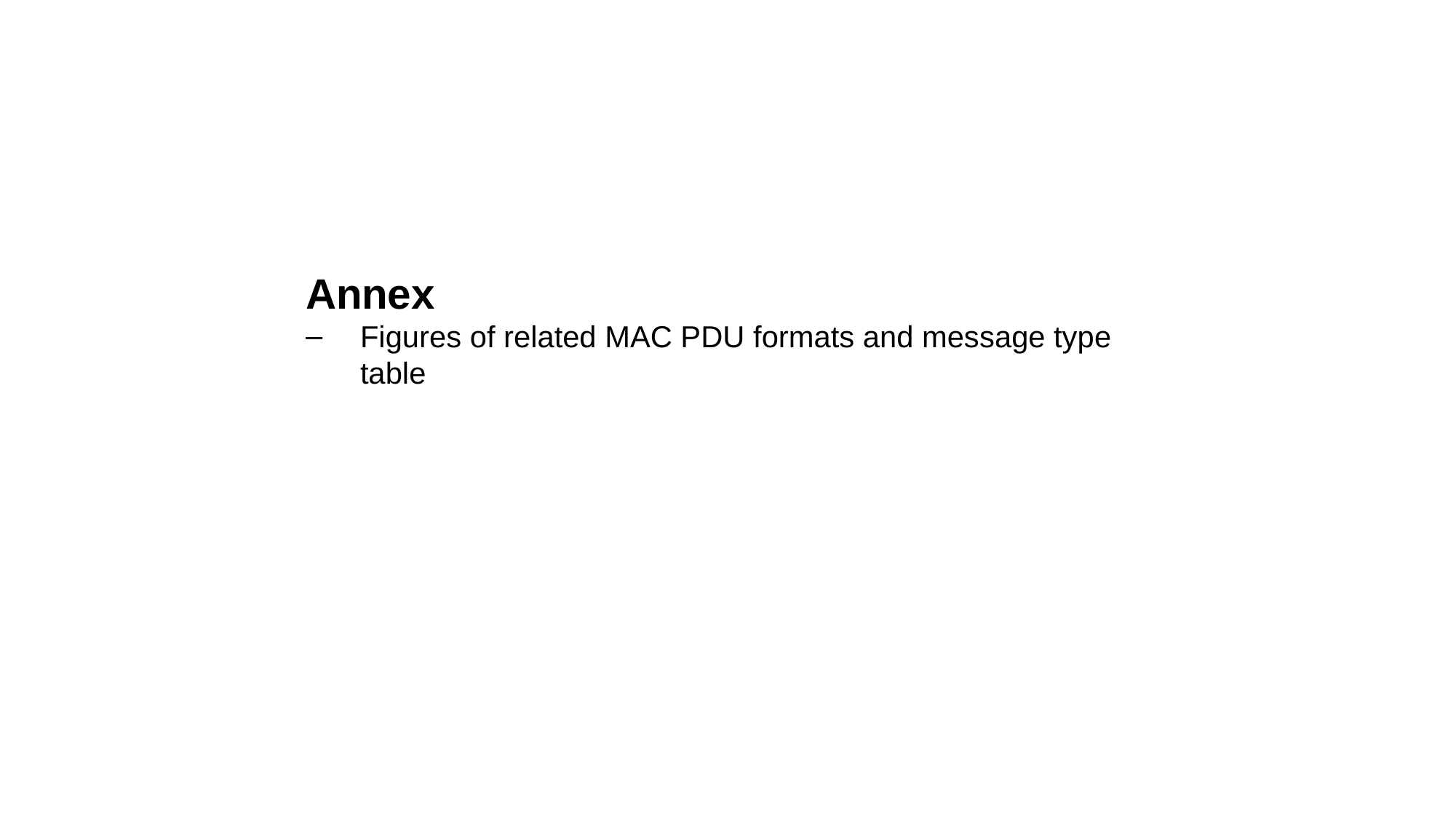

Annex
Figures of related MAC PDU formats and message type table